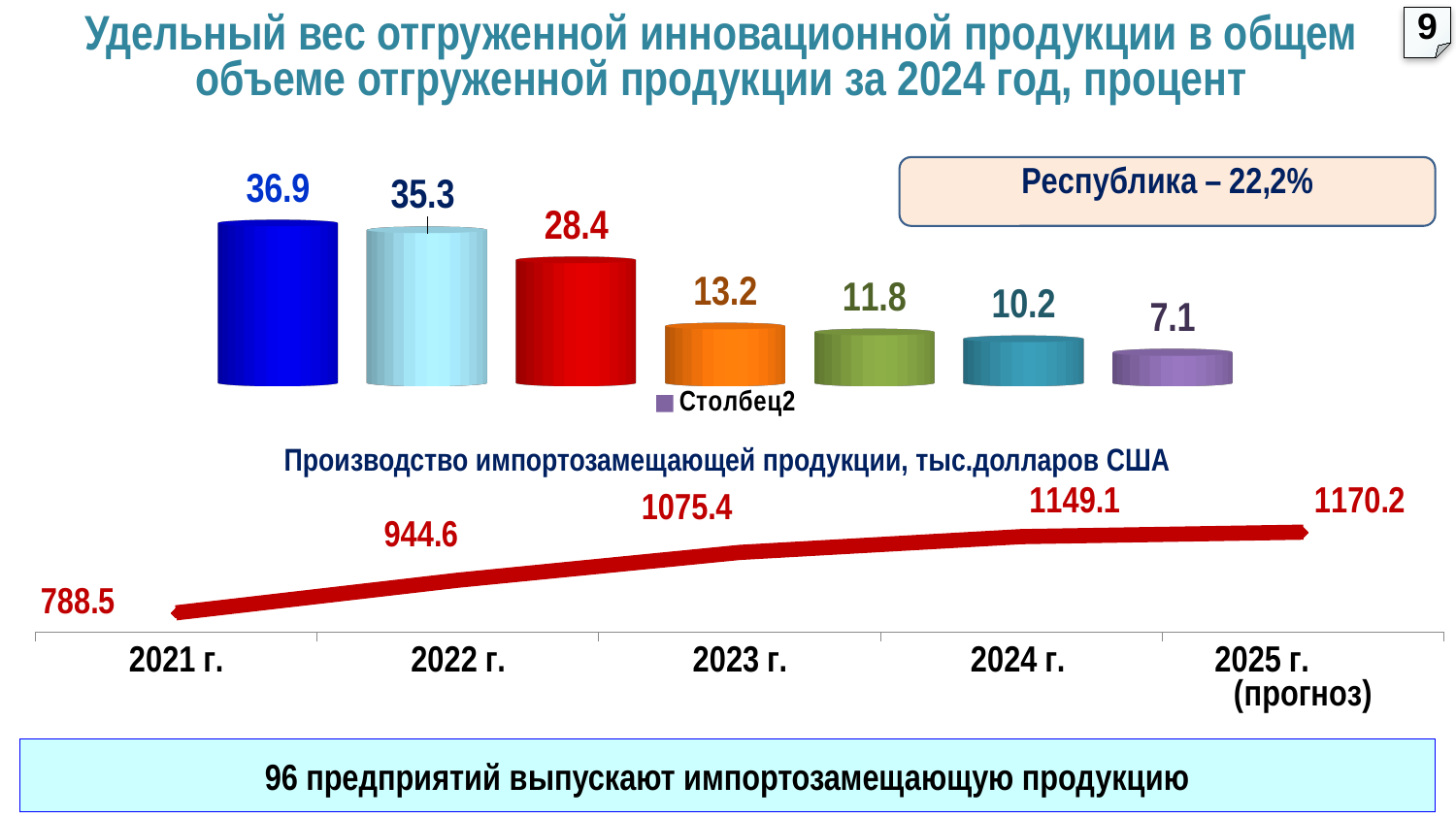

# Удельный вес отгруженной инновационной продукции в общем объеме отгруженной продукции за 2024 год, процент
9

[unsupported chart]

Производство импортозамещающей продукции, тыс.долларов США

### Chart

| Category | Ряд 1 | Ряд 2 |
|---|---|---|
| 2021 г. | 4.3 | 788.5 |
| 2022 г. | 2.5 | 944.6 |
| 2023 г. | 3.5 | 1075.4 |
| 2024 г.  | 4.5 | 1149.1 |
| 2025 г.            (прогноз) | 4.6 | 1170.2 |
96 предприятий выпускают импортозамещающую продукцию